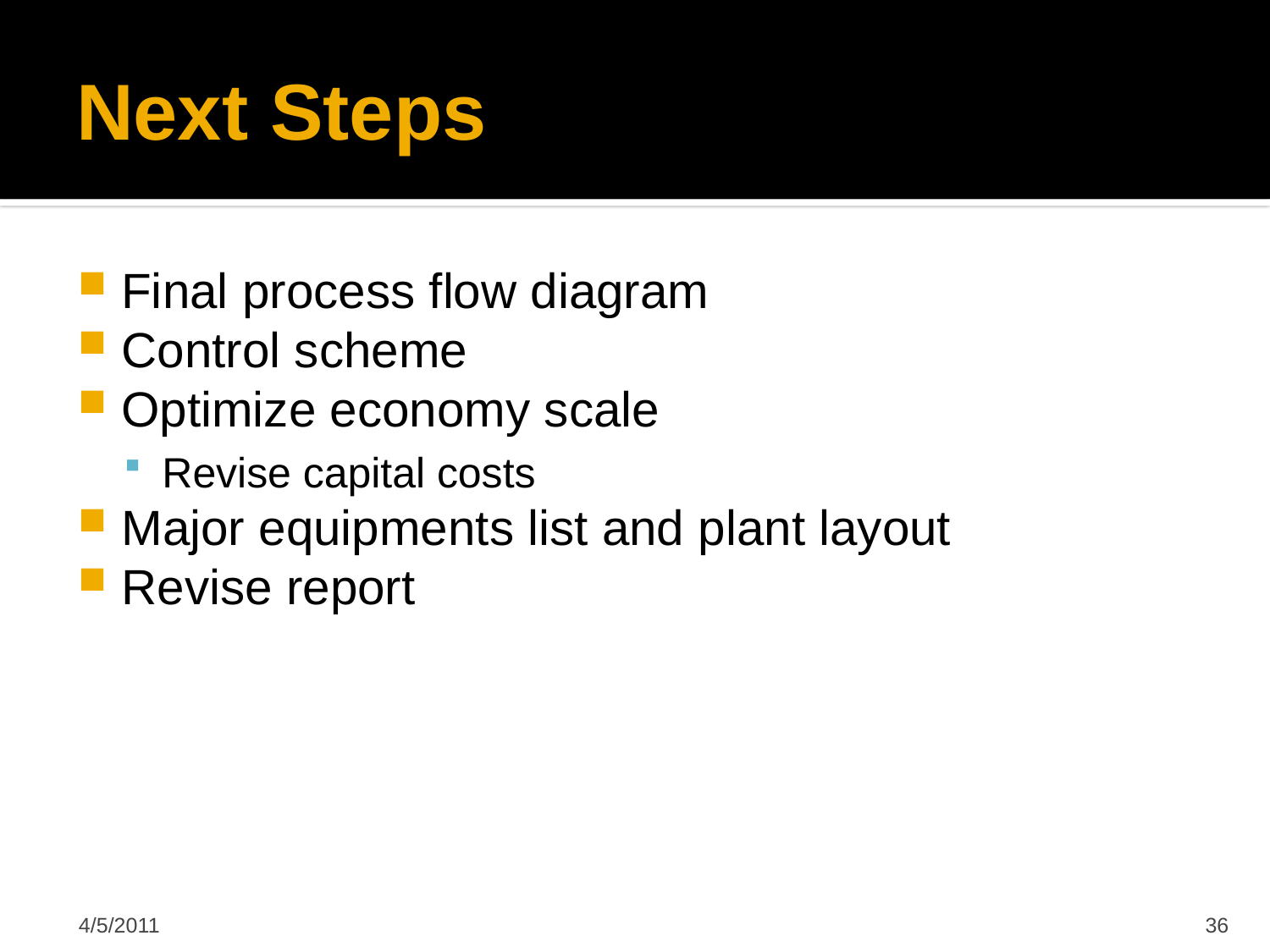

# Next Steps
Final process flow diagram
Control scheme
Optimize economy scale
Revise capital costs
Major equipments list and plant layout
Revise report

4/5/2011
36